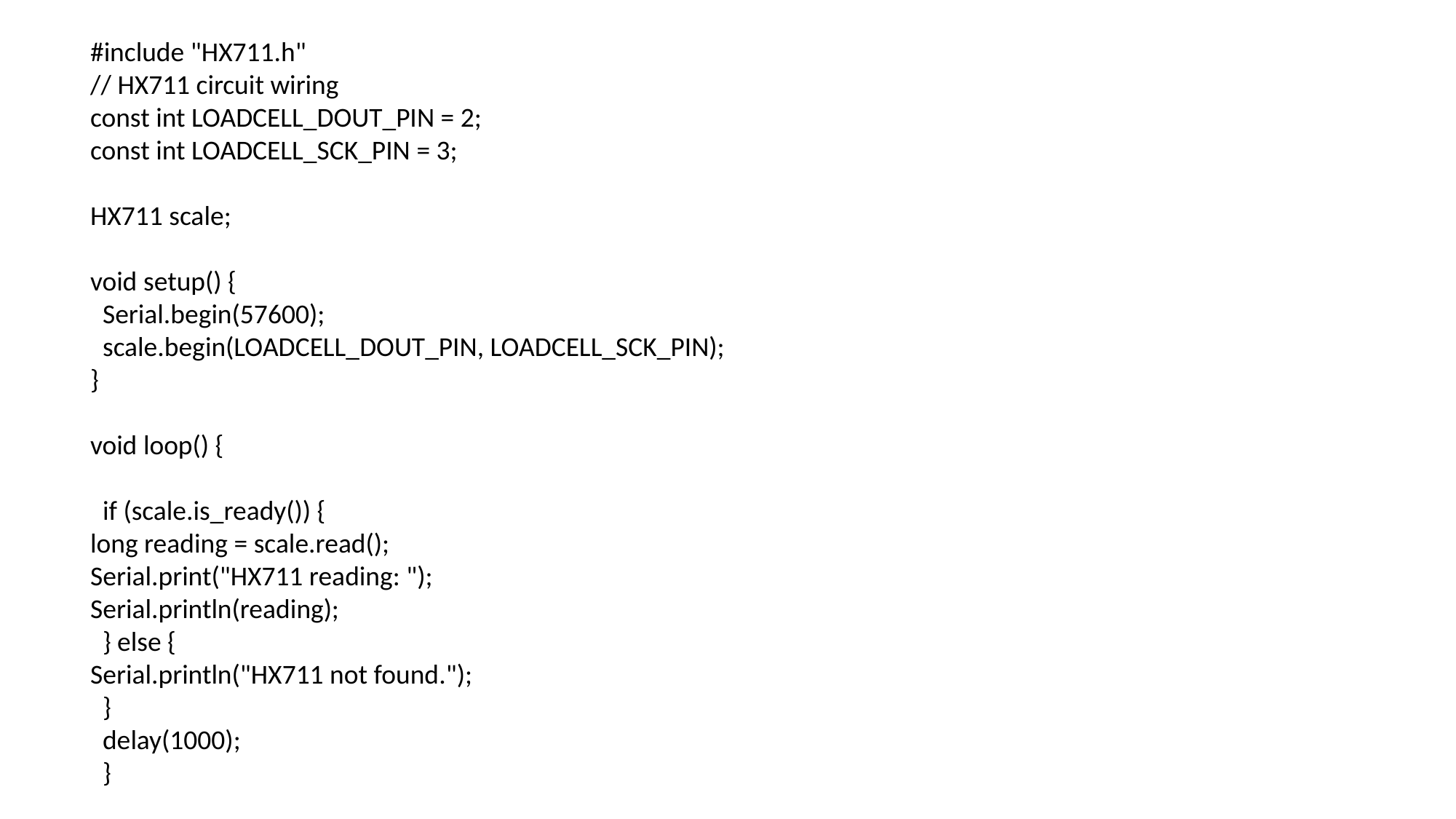

#include "HX711.h"
// HX711 circuit wiring
const int LOADCELL_DOUT_PIN = 2;
const int LOADCELL_SCK_PIN = 3;

HX711 scale;

void setup() {
  Serial.begin(57600);
  scale.begin(LOADCELL_DOUT_PIN, LOADCELL_SCK_PIN);
}

void loop() {

  if (scale.is_ready()) {
long reading = scale.read();
Serial.print("HX711 reading: ");
Serial.println(reading);
  } else {
Serial.println("HX711 not found.");
  }
  delay(1000);
  }